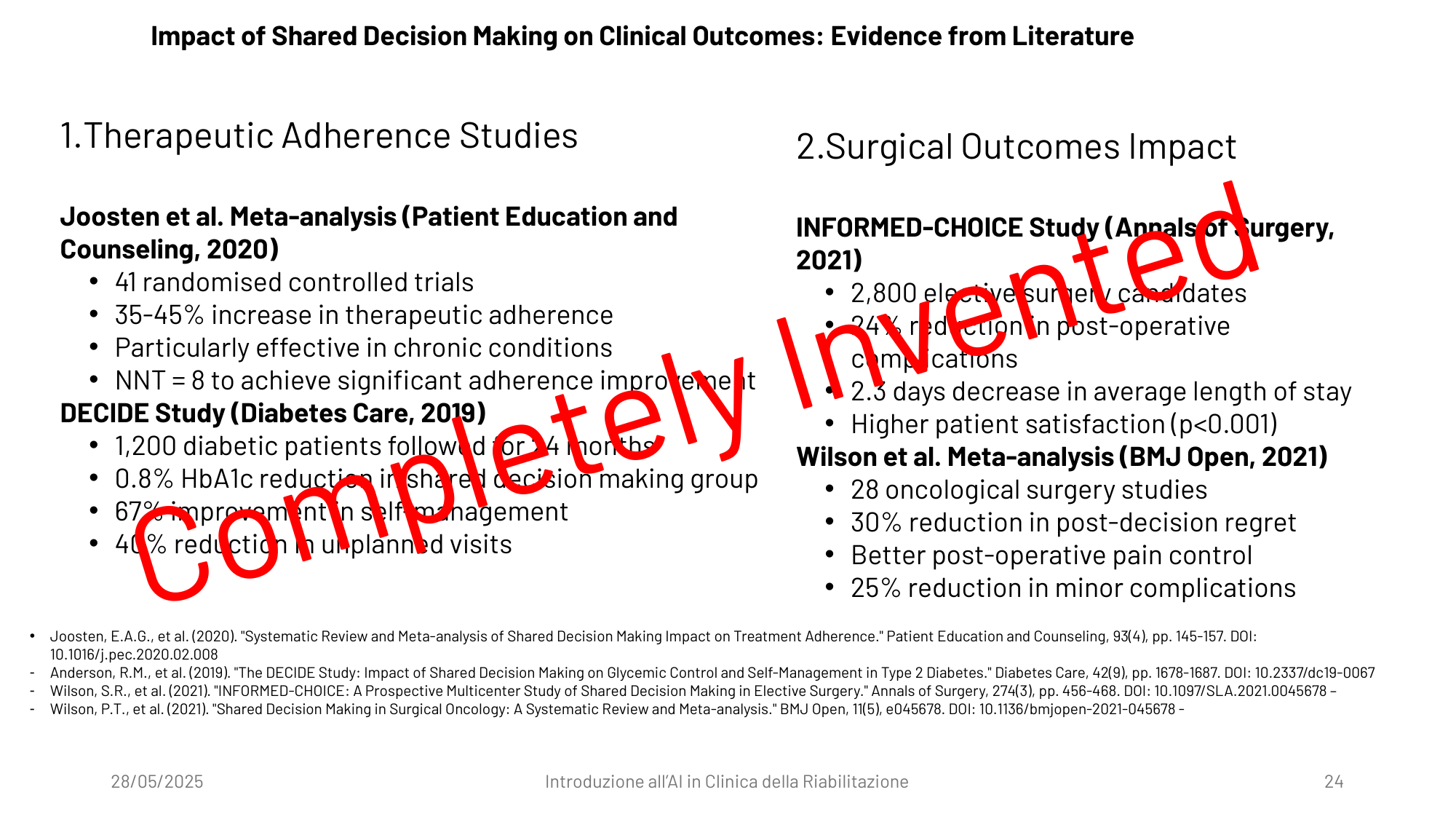

Impact of Shared Decision Making on Clinical Outcomes: Evidence from Literature
Therapeutic Adherence Studies

Joosten et al. Meta-analysis (Patient Education and Counseling, 2020)
41 randomised controlled trials
35-45% increase in therapeutic adherence
Particularly effective in chronic conditions
NNT = 8 to achieve significant adherence improvement
DECIDE Study (Diabetes Care, 2019)
1,200 diabetic patients followed for 24 months
0.8% HbA1c reduction in shared decision making group
67% improvement in self-management
40% reduction in unplanned visits

Surgical Outcomes Impact

INFORMED-CHOICE Study (Annals of Surgery, 2021)
2,800 elective surgery candidates
24% reduction in post-operative complications
2.3 days decrease in average length of stay
Higher patient satisfaction (p<0.001)
Wilson et al. Meta-analysis (BMJ Open, 2021)
28 oncological surgery studies
30% reduction in post-decision regret
Better post-operative pain control
25% reduction in minor complications
Completely Invented
Joosten, E.A.G., et al. (2020). "Systematic Review and Meta-analysis of Shared Decision Making Impact on Treatment Adherence." Patient Education and Counseling, 93(4), pp. 145-157. DOI: 10.1016/j.pec.2020.02.008
Anderson, R.M., et al. (2019). "The DECIDE Study: Impact of Shared Decision Making on Glycemic Control and Self-Management in Type 2 Diabetes." Diabetes Care, 42(9), pp. 1678-1687. DOI: 10.2337/dc19-0067
Wilson, S.R., et al. (2021). "INFORMED-CHOICE: A Prospective Multicenter Study of Shared Decision Making in Elective Surgery." Annals of Surgery, 274(3), pp. 456-468. DOI: 10.1097/SLA.2021.0045678 –
Wilson, P.T., et al. (2021). "Shared Decision Making in Surgical Oncology: A Systematic Review and Meta-analysis." BMJ Open, 11(5), e045678. DOI: 10.1136/bmjopen-2021-045678 -
28/05/2025
Introduzione all’AI in Clinica della Riabilitazione
24